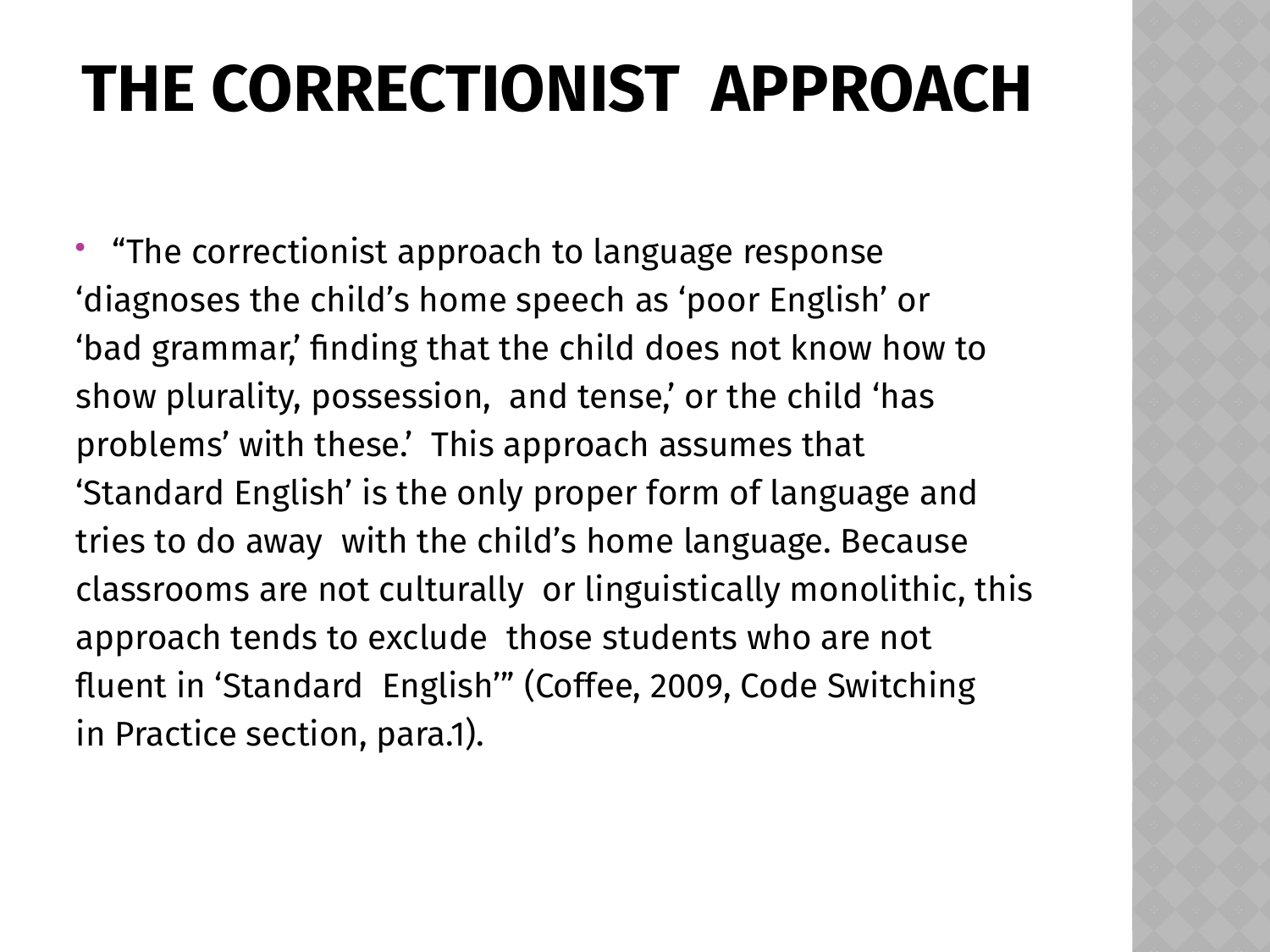

# The correctionist  approach
“The correctionist approach to language response
‘diagnoses the child’s home speech as ‘poor English’ or
‘bad grammar,’ finding that the child does not know how to
show plurality, possession,  and tense,’ or the child ‘has
problems’ with these.’  This approach assumes that
‘Standard English’ is the only proper form of language and
tries to do away  with the child’s home language. Because
classrooms are not culturally  or linguistically monolithic, this
approach tends to exclude  those students who are not
fluent in ‘Standard  English’” (Coffee, 2009, Code Switching
in Practice section, para.1).